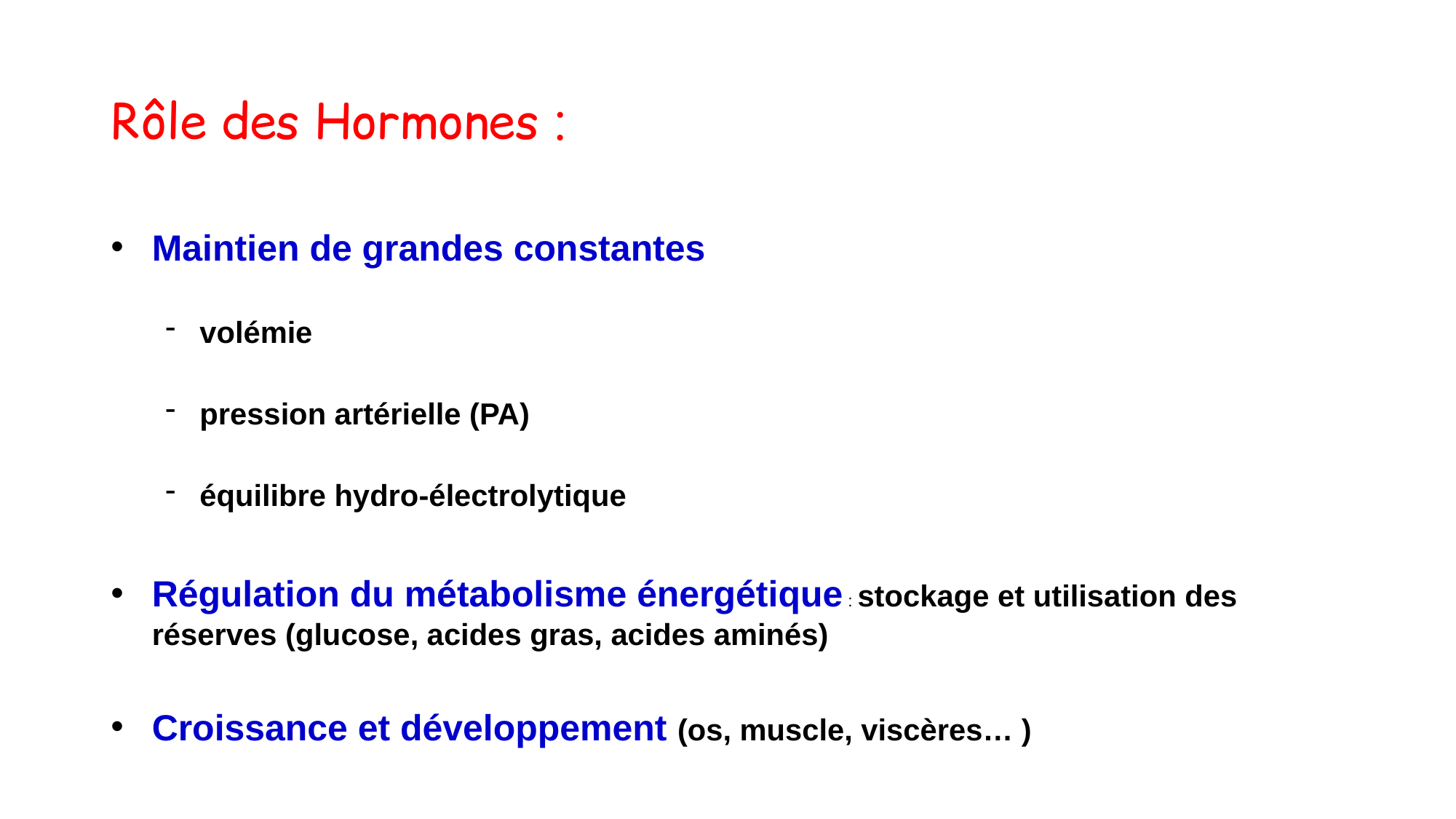

# Rôle des Hormones :
Maintien de grandes constantes
volémie
pression artérielle (PA)
équilibre hydro-électrolytique
Régulation du métabolisme énergétique : stockage et utilisation des réserves (glucose, acides gras, acides aminés)
Croissance et développement (os, muscle, viscères… )